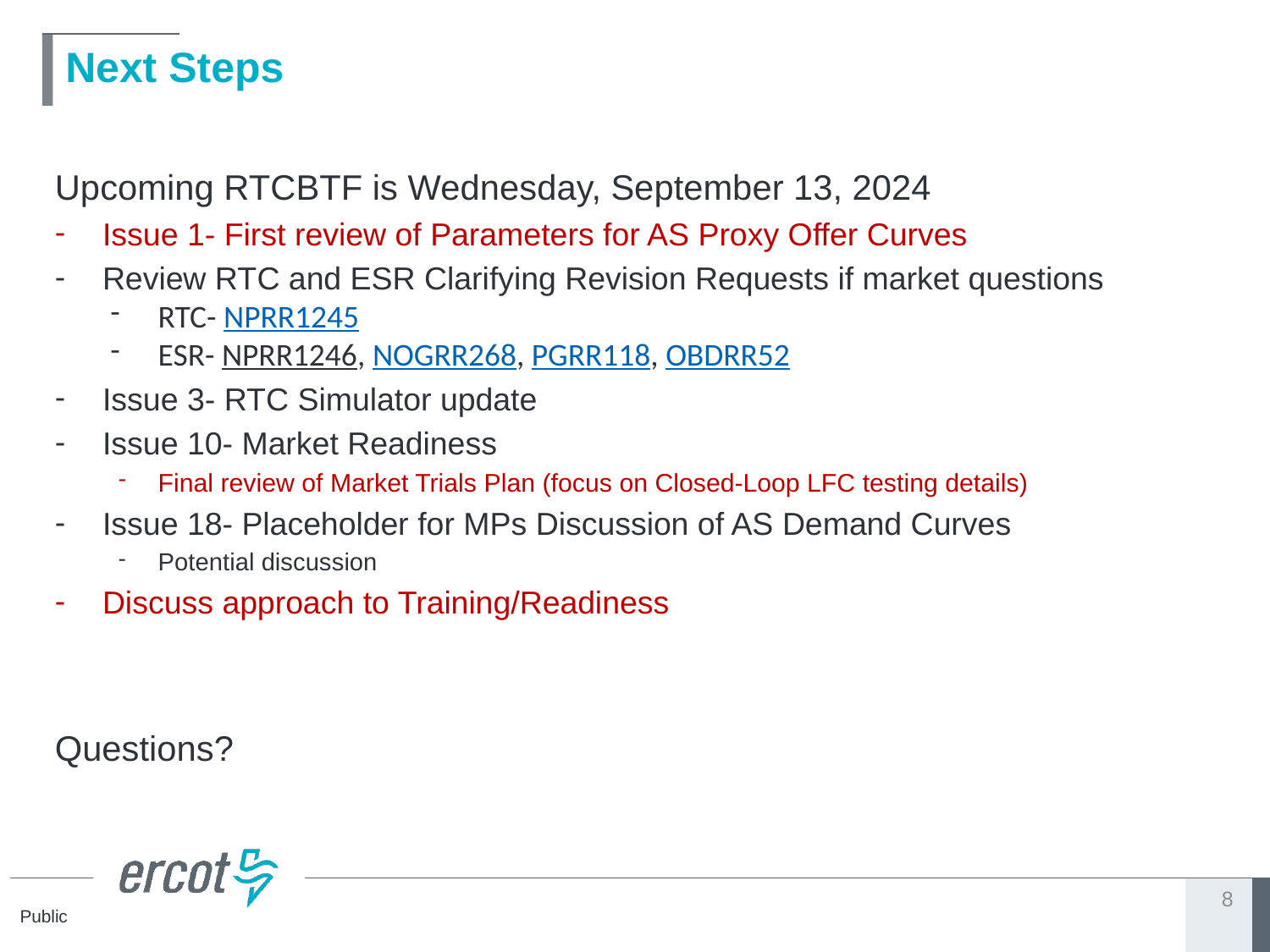

# Next Steps
Upcoming RTCBTF is Wednesday, September 13, 2024
Issue 1- First review of Parameters for AS Proxy Offer Curves
Review RTC and ESR Clarifying Revision Requests if market questions
RTC- NPRR1245
ESR- NPRR1246, NOGRR268, PGRR118, OBDRR52
Issue 3- RTC Simulator update
Issue 10- Market Readiness
Final review of Market Trials Plan (focus on Closed-Loop LFC testing details)
Issue 18- Placeholder for MPs Discussion of AS Demand Curves
Potential discussion
Discuss approach to Training/Readiness

Questions?